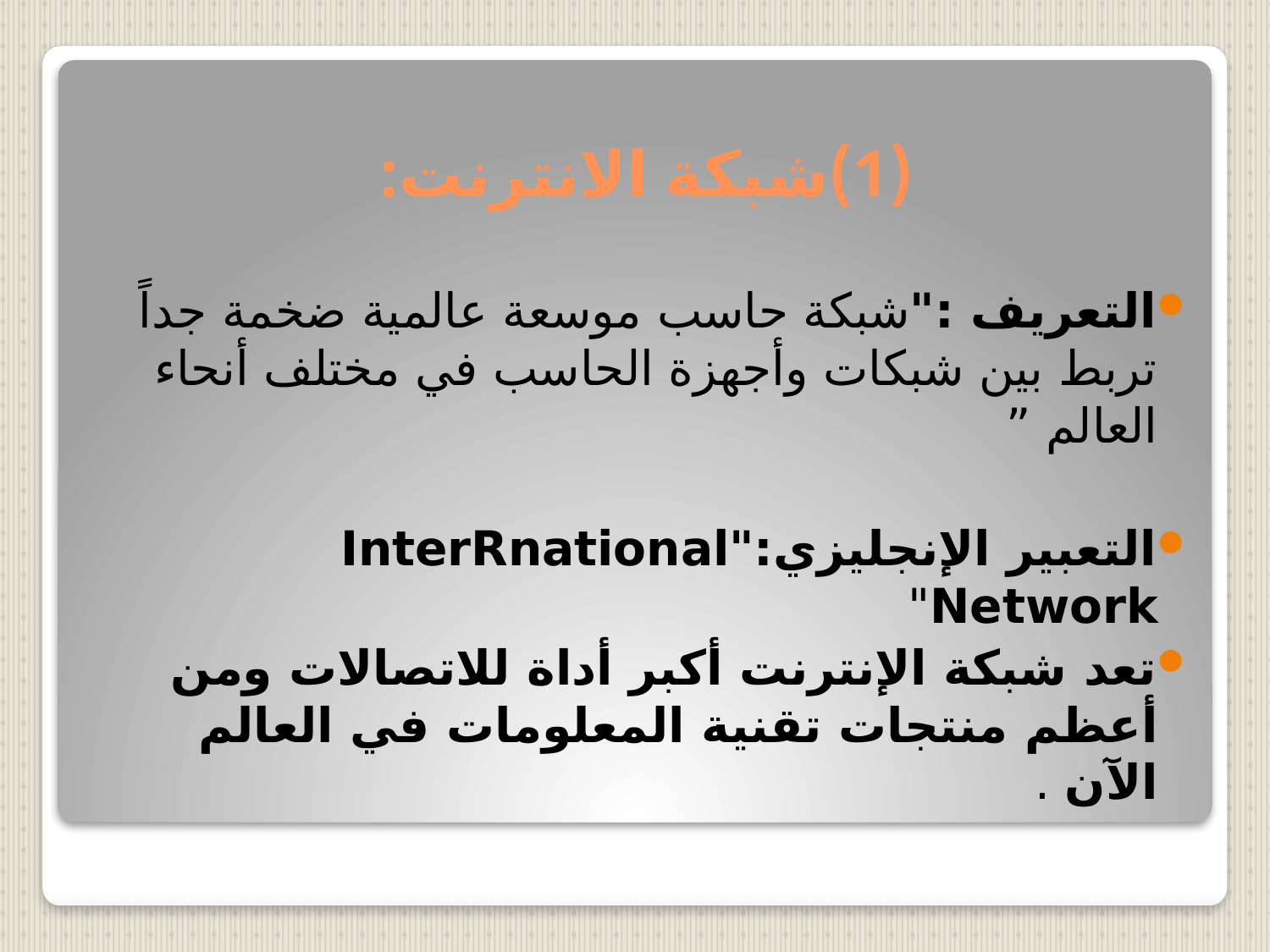

# (1)شبكة الانترنت:
التعريف :"شبكة حاسب موسعة عالمية ضخمة جداً تربط بين شبكات وأجهزة الحاسب في مختلف أنحاء العالم ”

التعبير الإنجليزي:"InterRnational Network"
تعد شبكة الإنترنت أكبر أداة للاتصالات ومن أعظم منتجات تقنية المعلومات في العالم الآن .